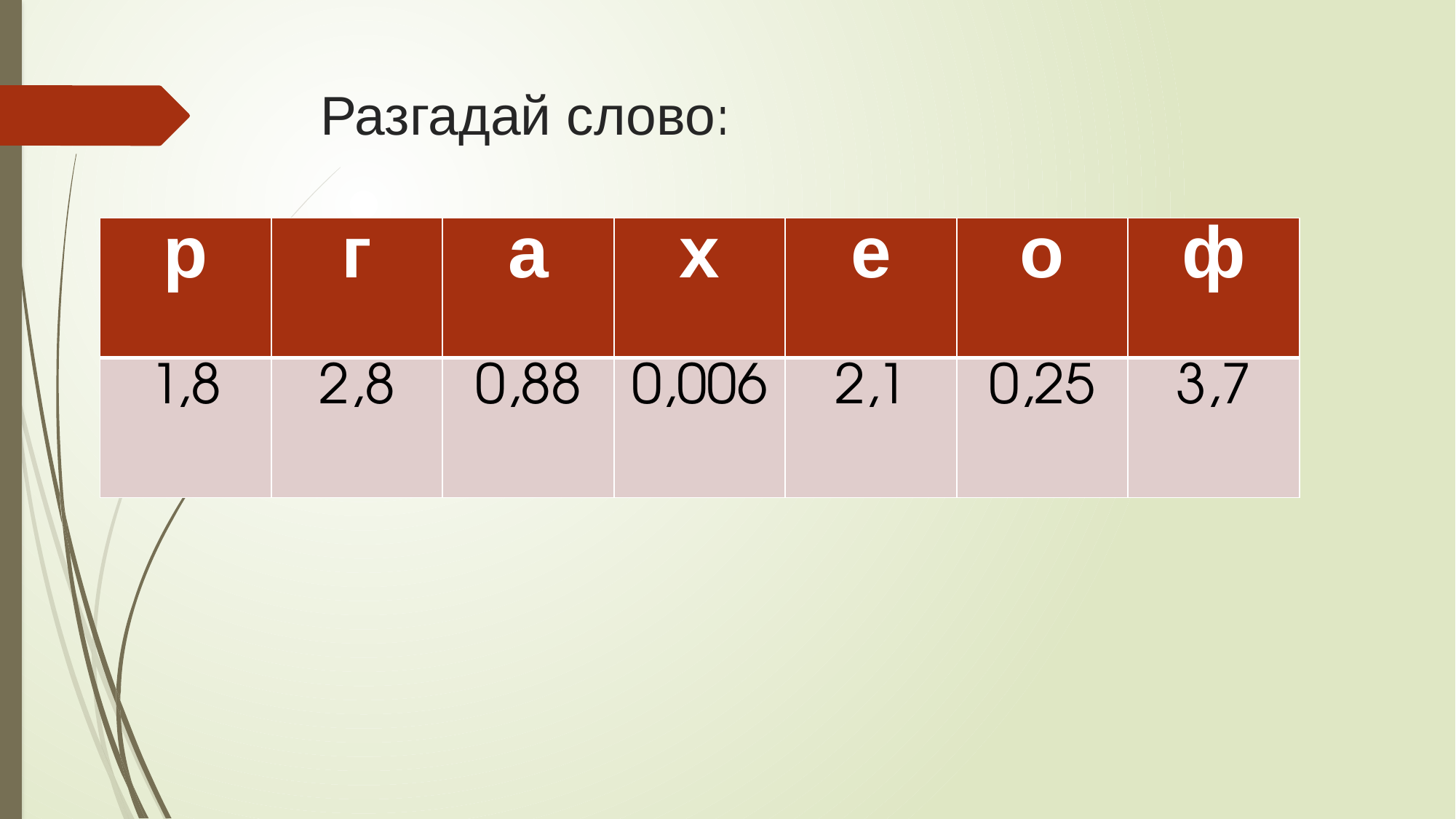

# Разгадай слово:
| р | г | а | х | е | о | ф |
| --- | --- | --- | --- | --- | --- | --- |
| 1,8 | 2,8 | 0,88 | 0,006 | 2,1 | 0,25 | 3,7 |